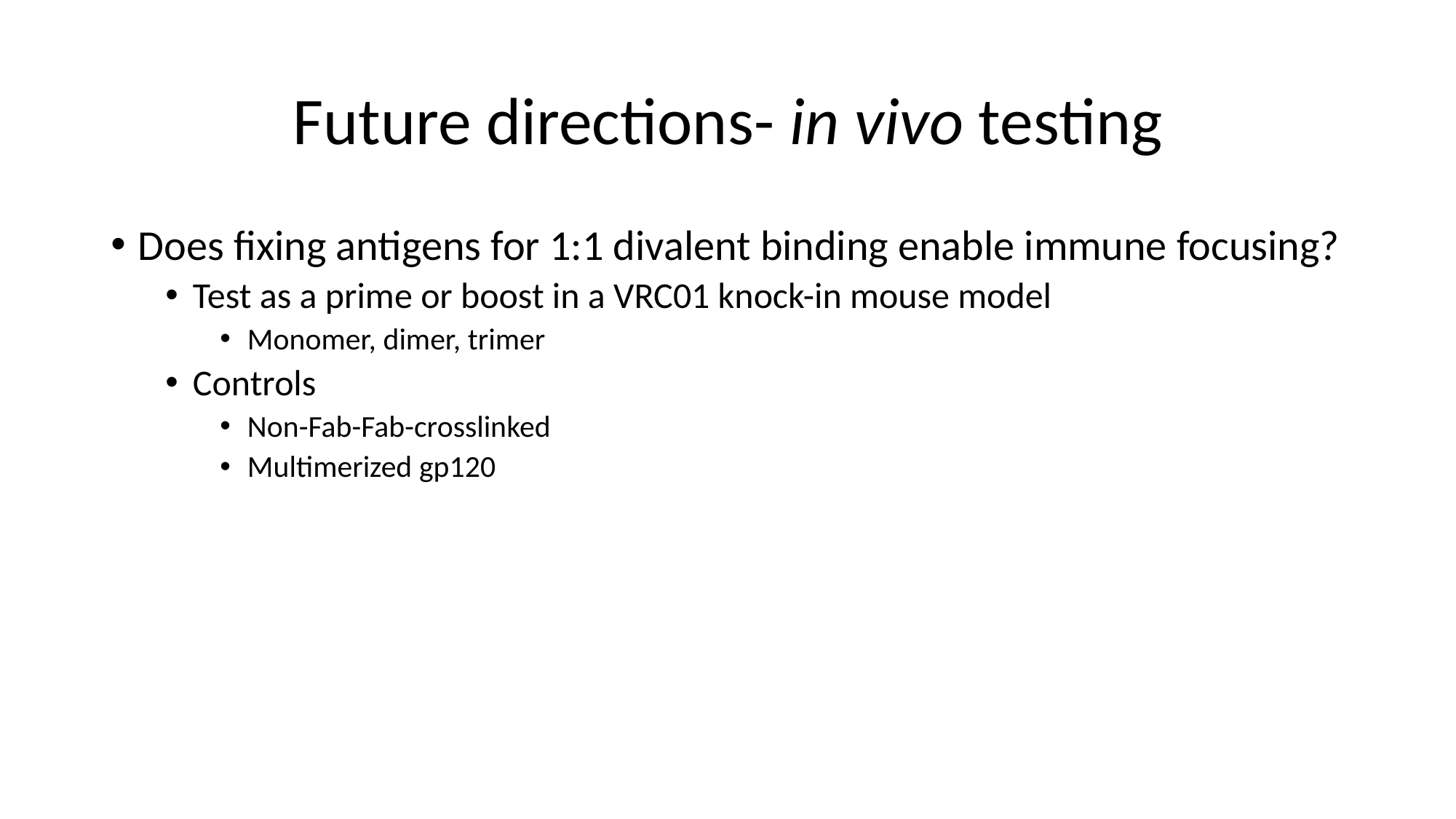

# Future directions- in vivo testing
Does fixing antigens for 1:1 divalent binding enable immune focusing?
Test as a prime or boost in a VRC01 knock-in mouse model
Monomer, dimer, trimer
Controls
Non-Fab-Fab-crosslinked
Multimerized gp120